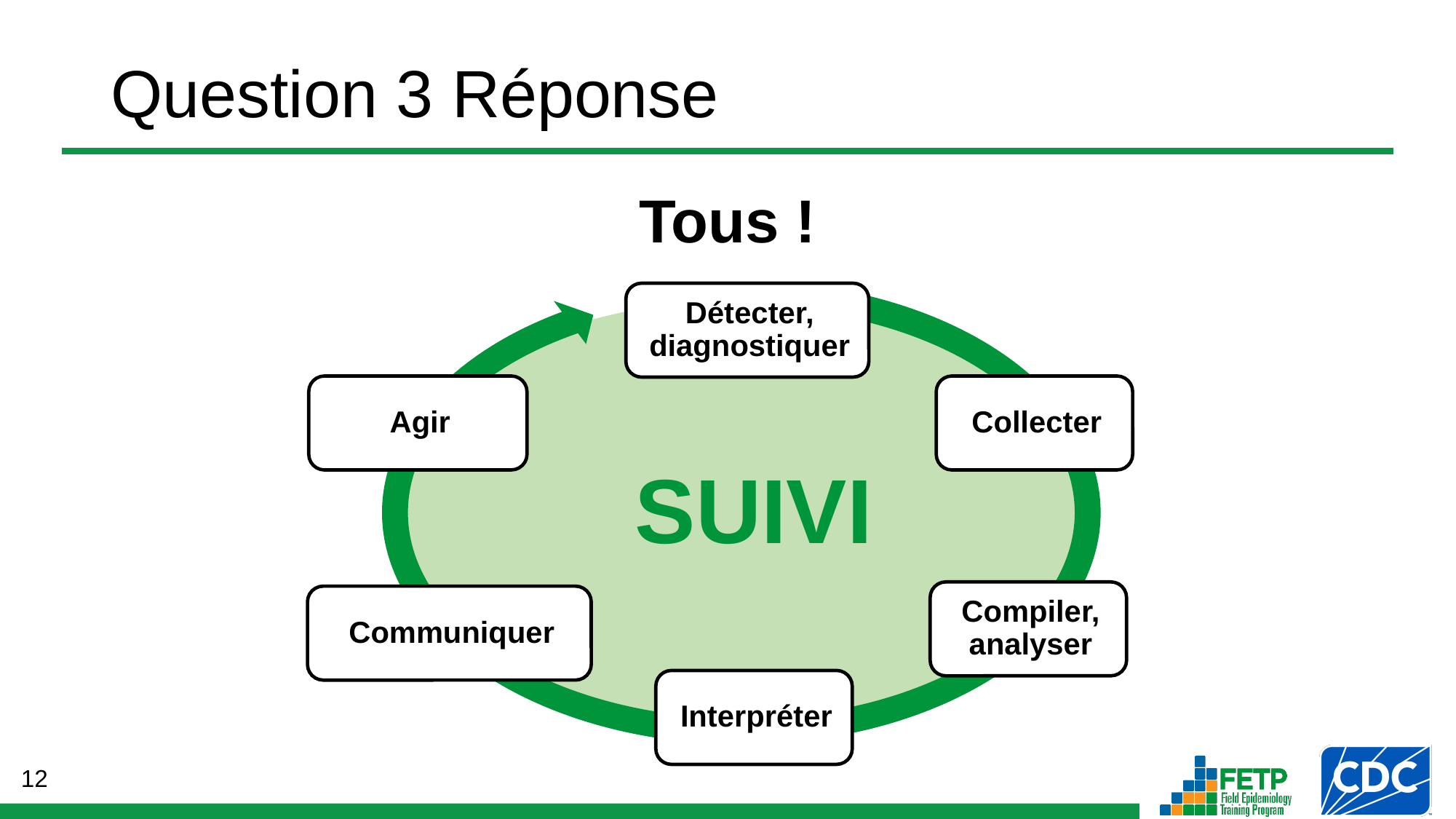

# Question 3 Réponse
Tous !

Détecter, diagnostiquer
Collecter
Compiler, analyser
Interpréter
Communiquer
Agir

SUIVI